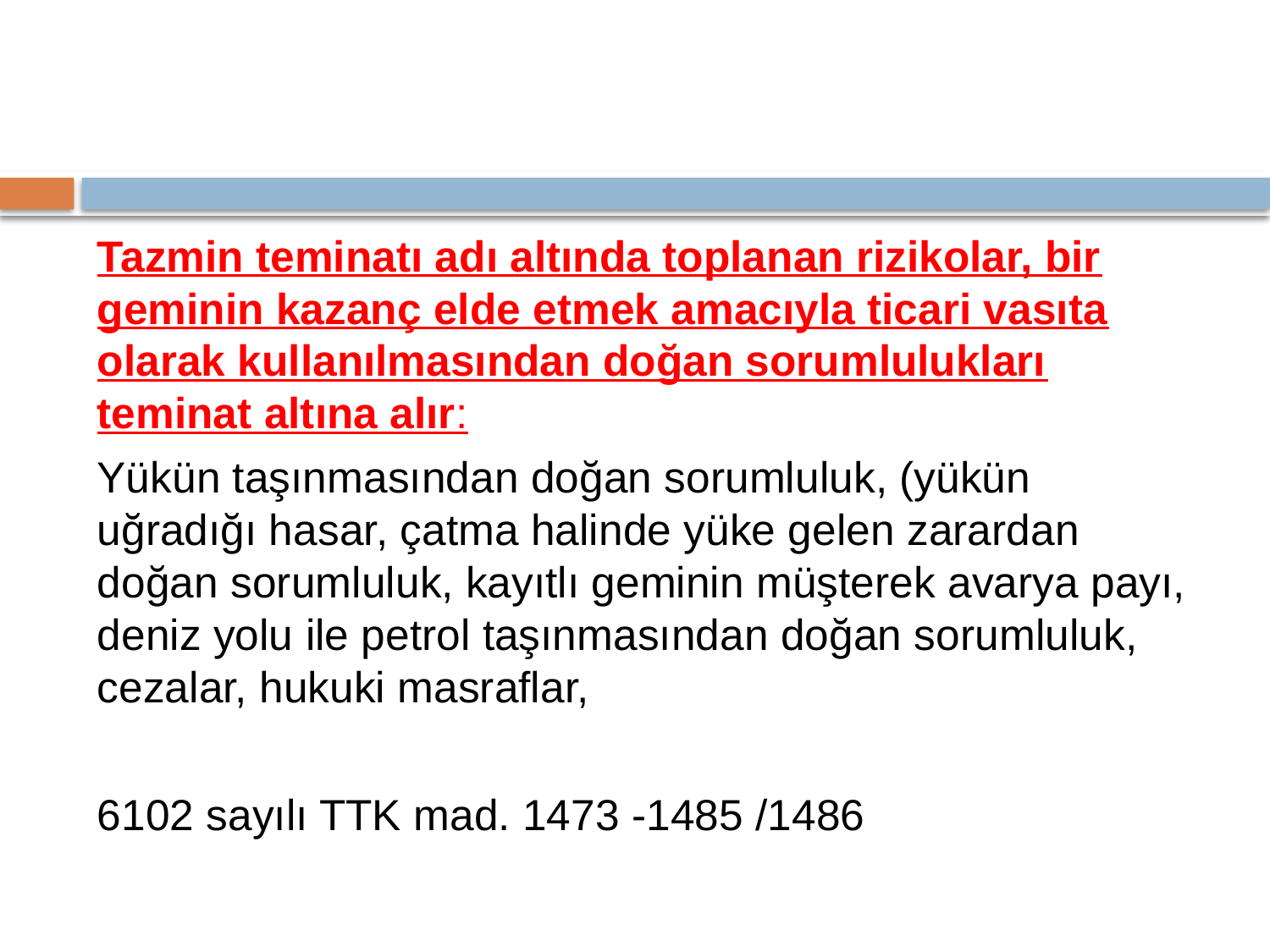

Tazmin teminatı adı altında toplanan rizikolar, bir geminin kazanç elde etmek amacıyla ticari vasıta olarak kullanılmasından doğan sorumlulukları teminat altına alır:
Yükün taşınmasından doğan sorumluluk, (yükün uğradığı hasar, çatma halinde yüke gelen zarardan doğan sorumluluk, kayıtlı geminin müşterek avarya payı, deniz yolu ile petrol taşınmasından doğan sorumluluk, cezalar, hukuki masraflar,

6102 sayılı TTK mad. 1473 -1485 /1486